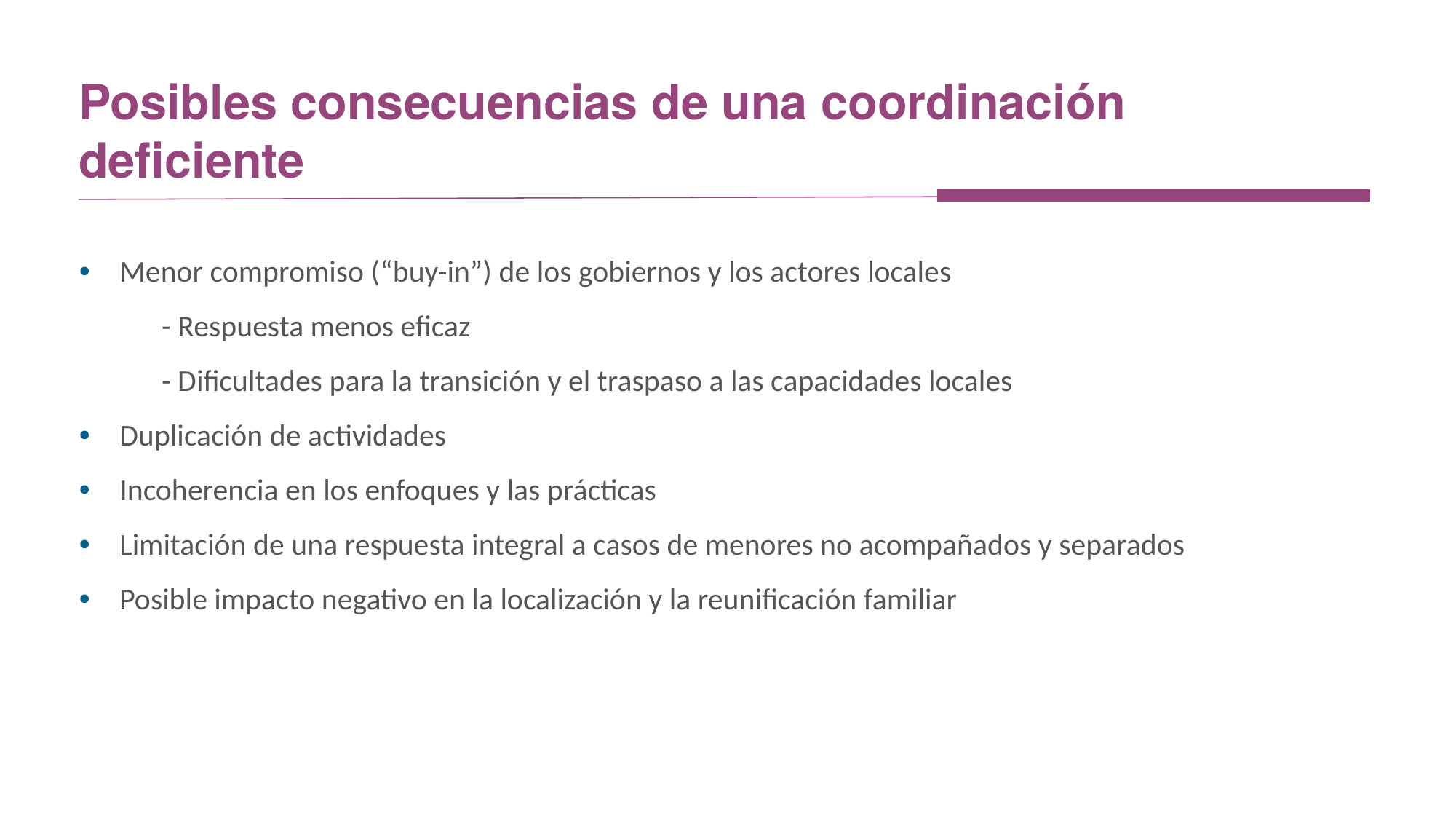

Posibles consecuencias de una coordinación deficiente
Menor compromiso (“buy-in”) de los gobiernos y los actores locales
            - Respuesta menos eficaz
            - Dificultades para la transición y el traspaso a las capacidades locales
Duplicación de actividades
Incoherencia en los enfoques y las prácticas
Limitación de una respuesta integral a casos de menores no acompañados y separados
Posible impacto negativo en la localización y la reunificación familiar